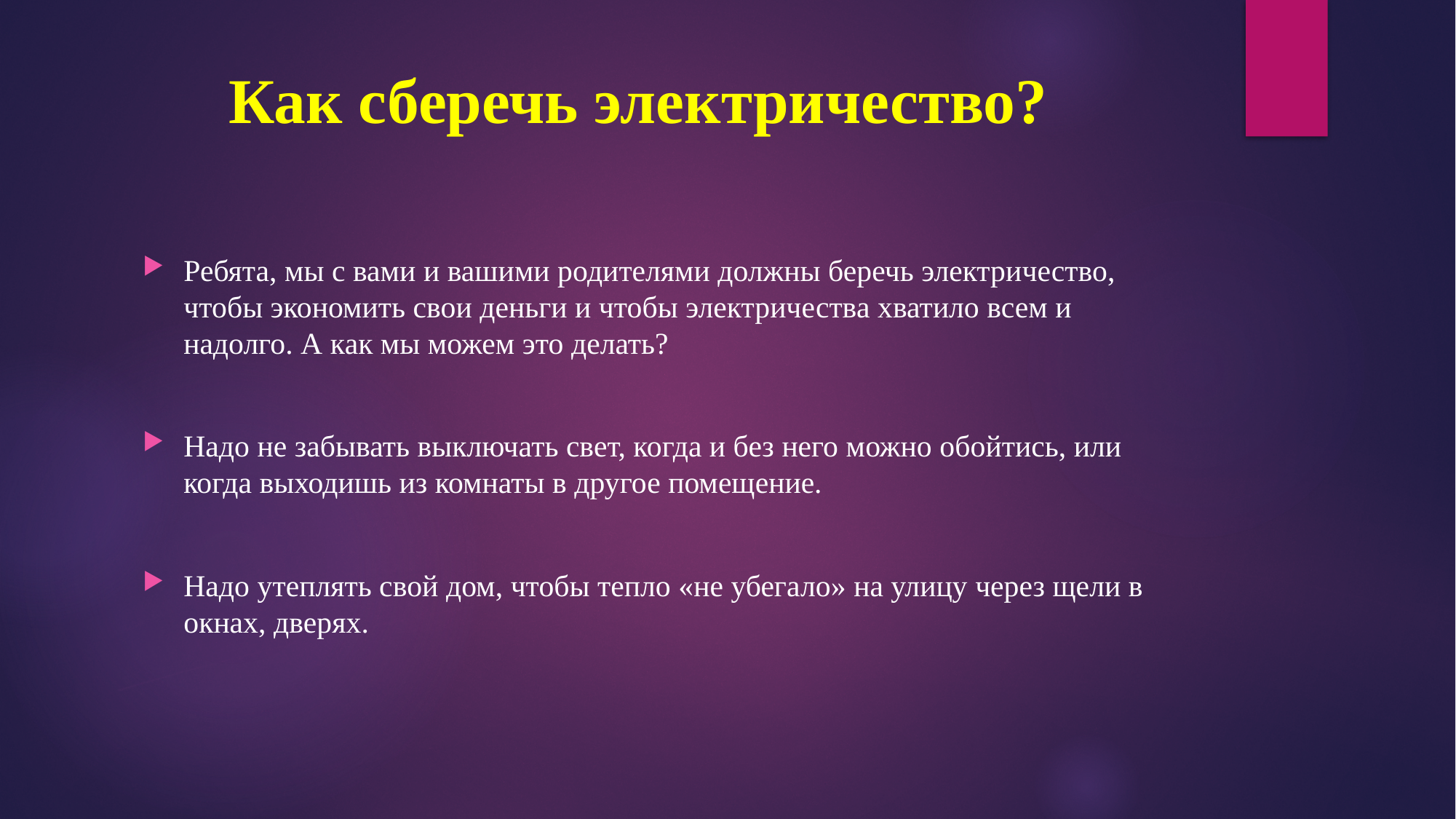

# Как сберечь электричество?
Ребята, мы с вами и вашими родителями должны беречь электричество, чтобы экономить свои деньги и чтобы электричества хватило всем и надолго. А как мы можем это делать?

Надо не забывать выключать свет, когда и без него можно обойтись, или когда выходишь из комнаты в другое помещение.

Надо утеплять свой дом, чтобы тепло «не убегало» на улицу через щели в окнах, дверях.